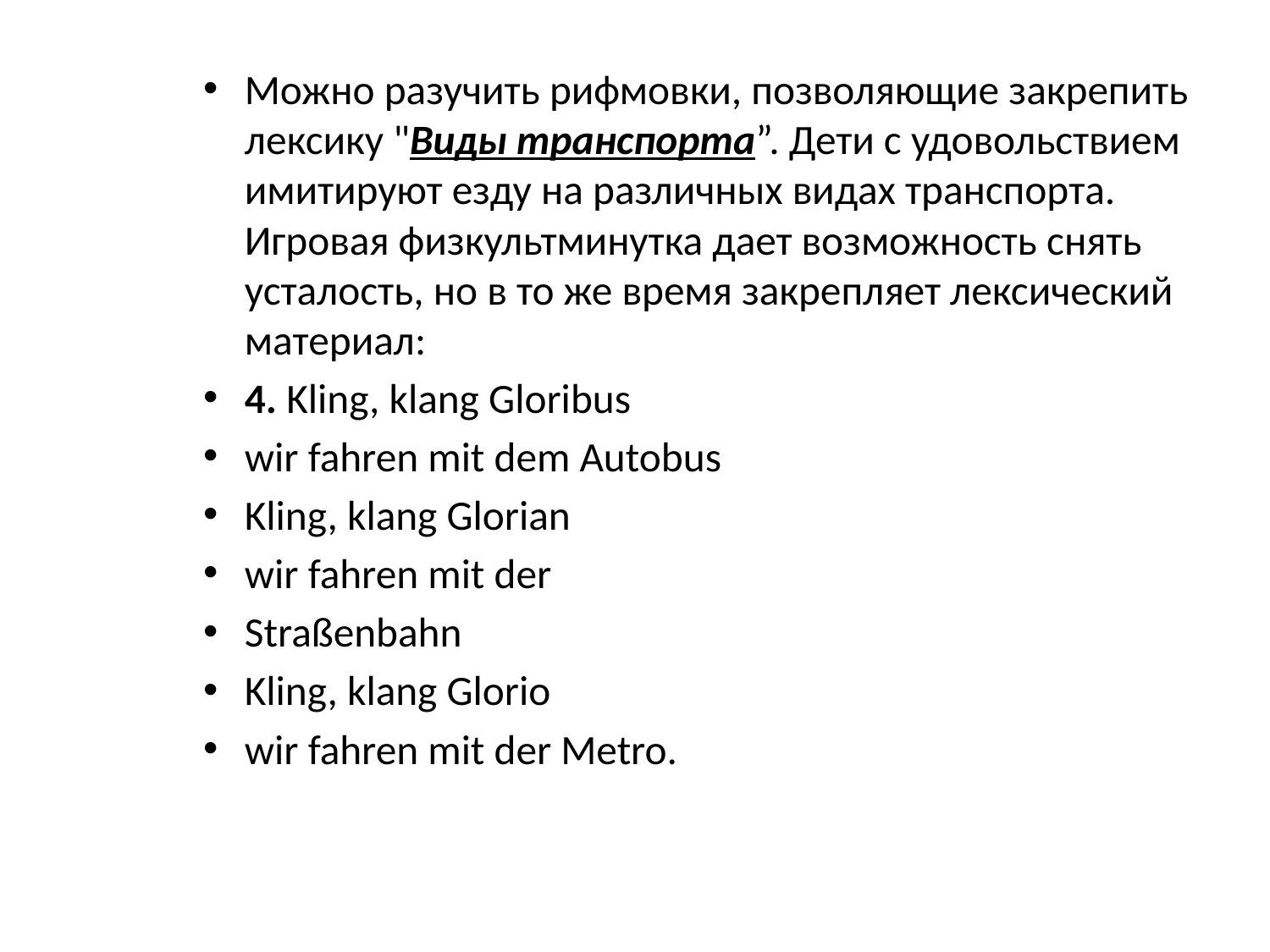

Можно разучить рифмовки, позволяющие закрепить лексику "Виды транспорта”. Дети с удовольствием имитируют езду на различных видах транспорта. Игровая физкультминутка дает возможность снять усталость, но в то же время закрепляет лексический материал:
4. Kling, klang Gloribus
wir fahren mit dem Autobus
Kling, klang Glorian
wir fahren mit der
Straßenbahn
Kling, klang Glorio
wir fahren mit der Metro.